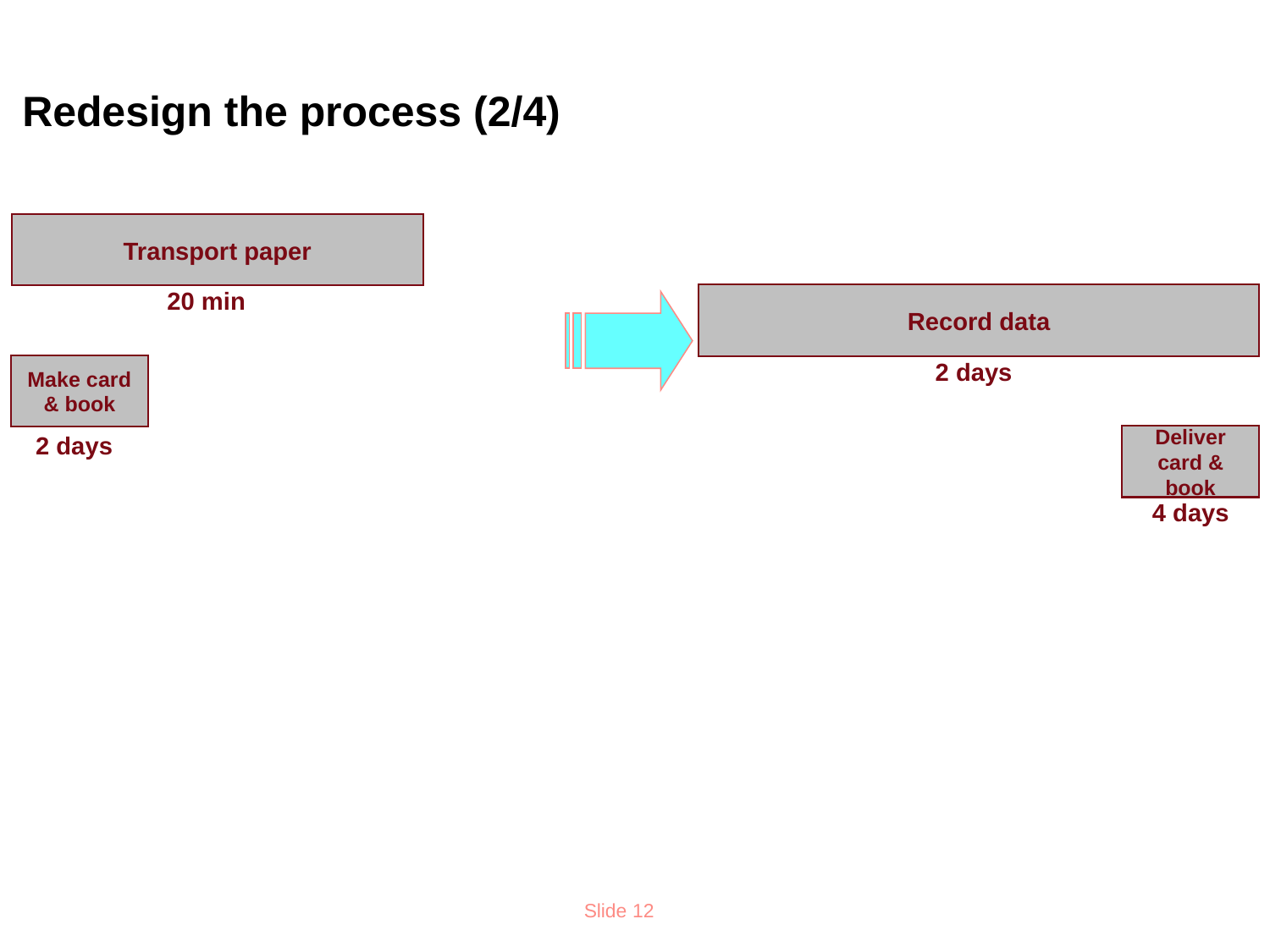

# Redesign the process (2/4)
Transport paper
Record data
20 min

Make card & book
2 days
Deliver card & book
2 days
4 days